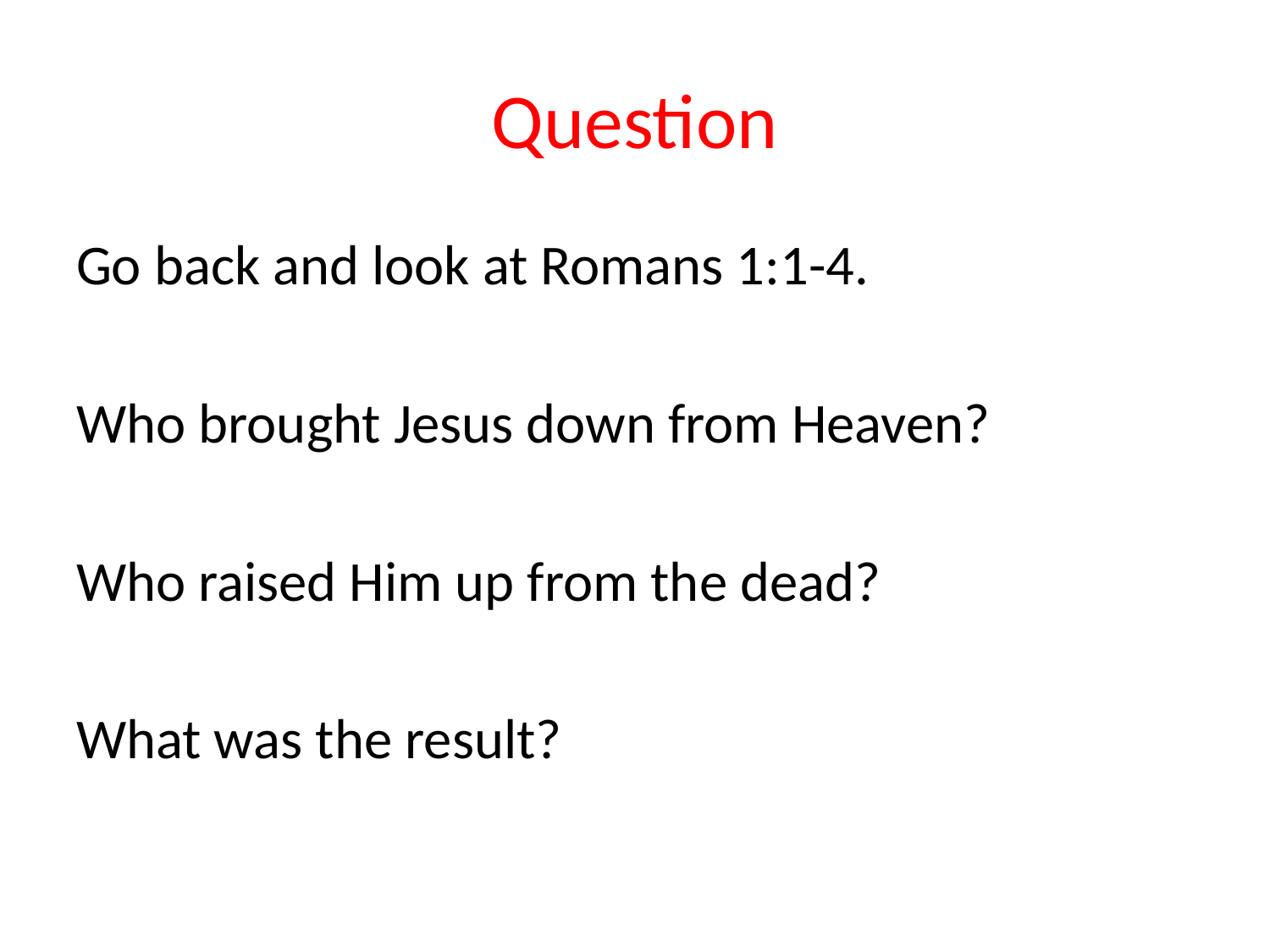

# Question
Go back and look at Romans 1:1-4.

Who brought Jesus down from Heaven?

Who raised Him up from the dead?

What was the result?